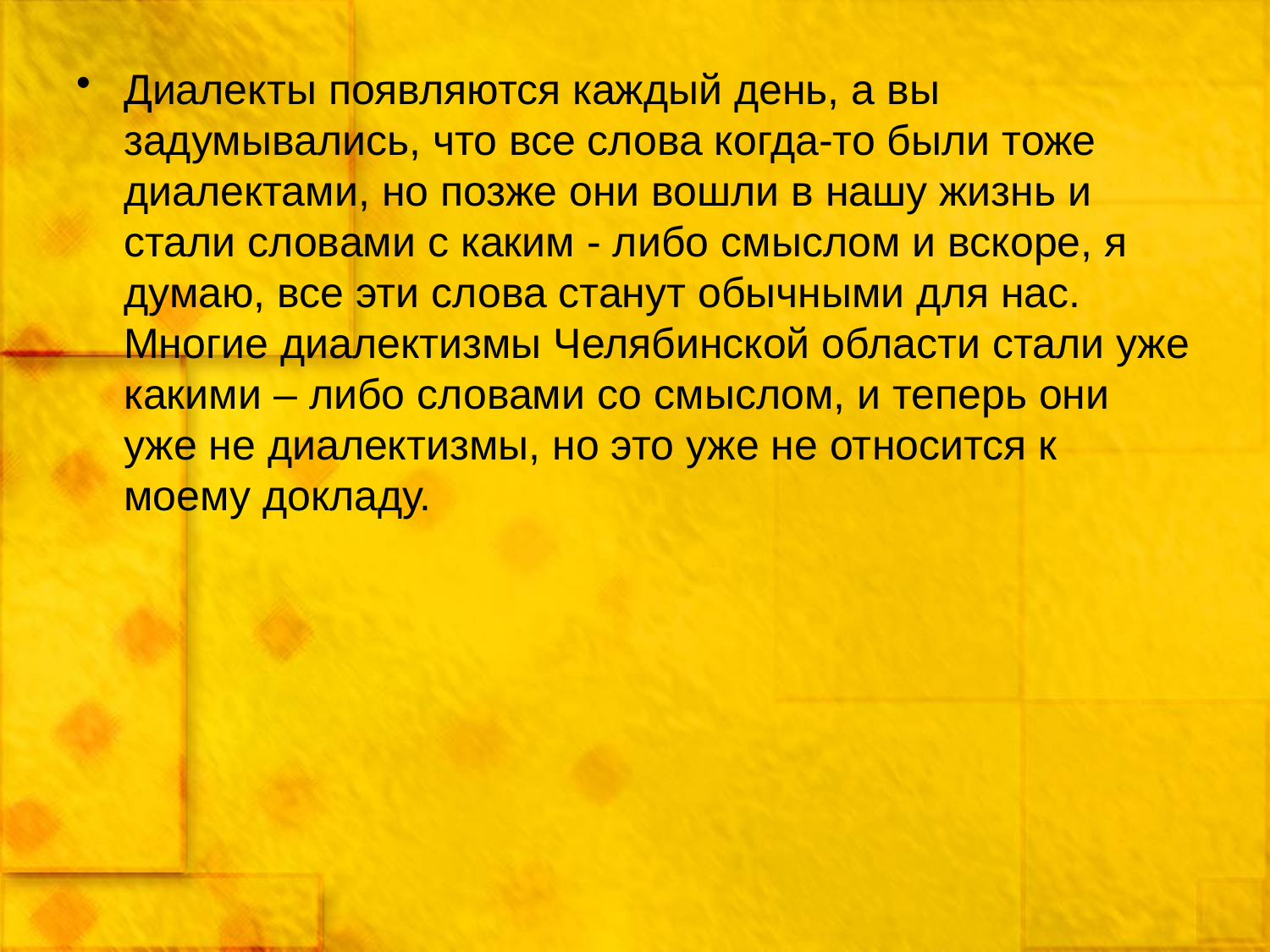

Диалекты появляются каждый день, а вы задумывались, что все слова когда-то были тоже диалектами, но позже они вошли в нашу жизнь и стали словами с каким - либо смыслом и вскоре, я думаю, все эти слова станут обычными для нас. Многие диалектизмы Челябинской области стали уже какими – либо словами со смыслом, и теперь они уже не диалектизмы, но это уже не относится к моему докладу.